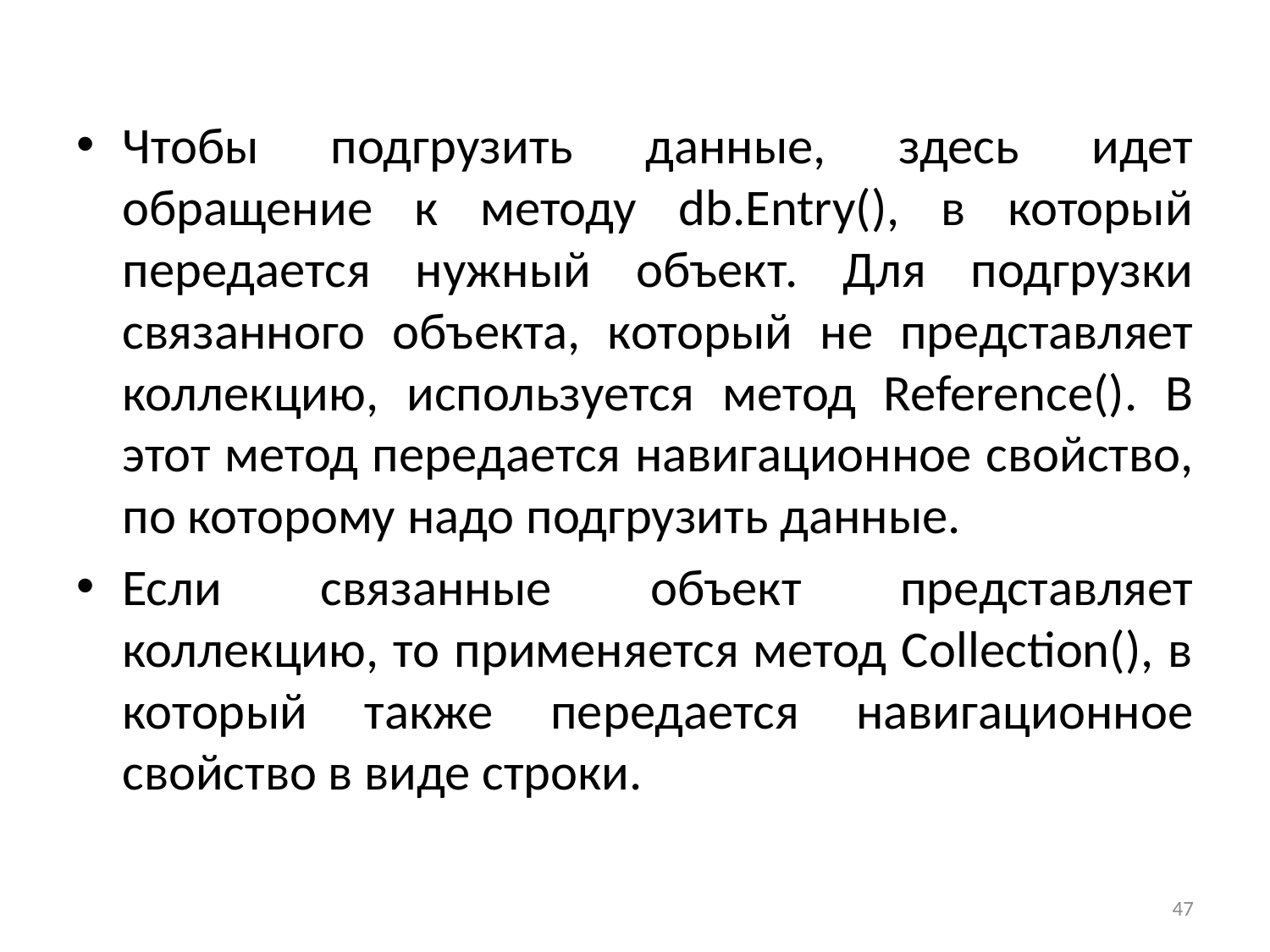

Чтобы подгрузить данные, здесь идет обращение к методу db.Entry(), в который передается нужный объект. Для подгрузки связанного объекта, который не представляет коллекцию, используется метод Reference(). В этот метод передается навигационное свойство, по которому надо подгрузить данные.
Если связанные объект представляет коллекцию, то применяется метод Collection(), в который также передается навигационное свойство в виде строки.

47